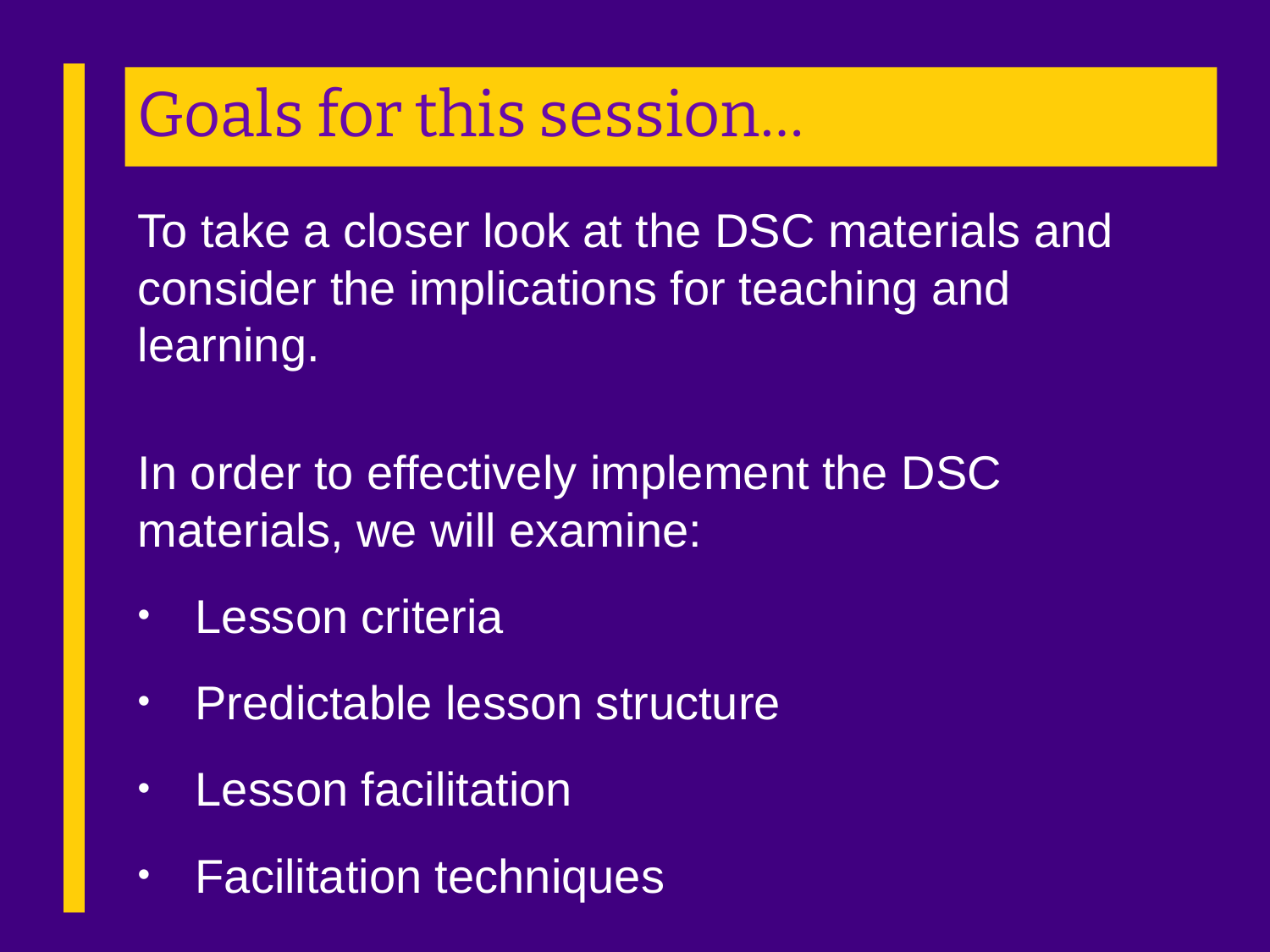

# Goals for this session…
To take a closer look at the DSC materials and consider the implications for teaching and learning.

In order to effectively implement the DSC materials, we will examine:
Lesson criteria
Predictable lesson structure
Lesson facilitation
Facilitation techniques